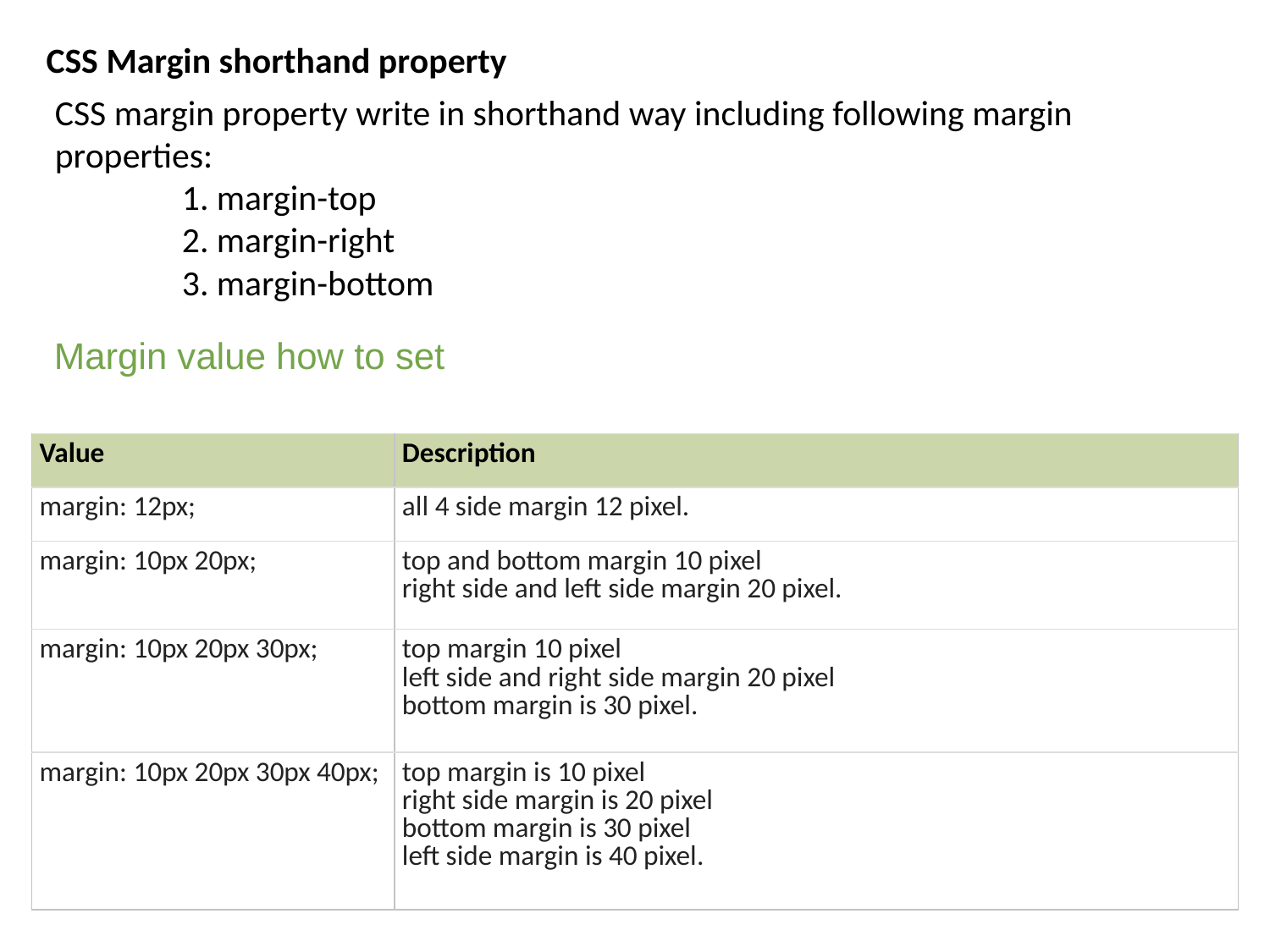

CSS Margin shorthand property
CSS margin property write in shorthand way including following margin properties:
	1. margin-top
	2. margin-right
	3. margin-bottom
 	4. margin-left
    Margin value how to set

| Value | Description |
| --- | --- |
| margin: 12px; | all 4 side margin 12 pixel. |
| margin: 10px 20px; | top and bottom margin 10 pixel right side and left side margin 20 pixel. |
| margin: 10px 20px 30px; | top margin 10 pixel left side and right side margin 20 pixel bottom margin is 30 pixel. |
| margin: 10px 20px 30px 40px; | top margin is 10 pixel right side margin is 20 pixel bottom margin is 30 pixel left side margin is 40 pixel. |